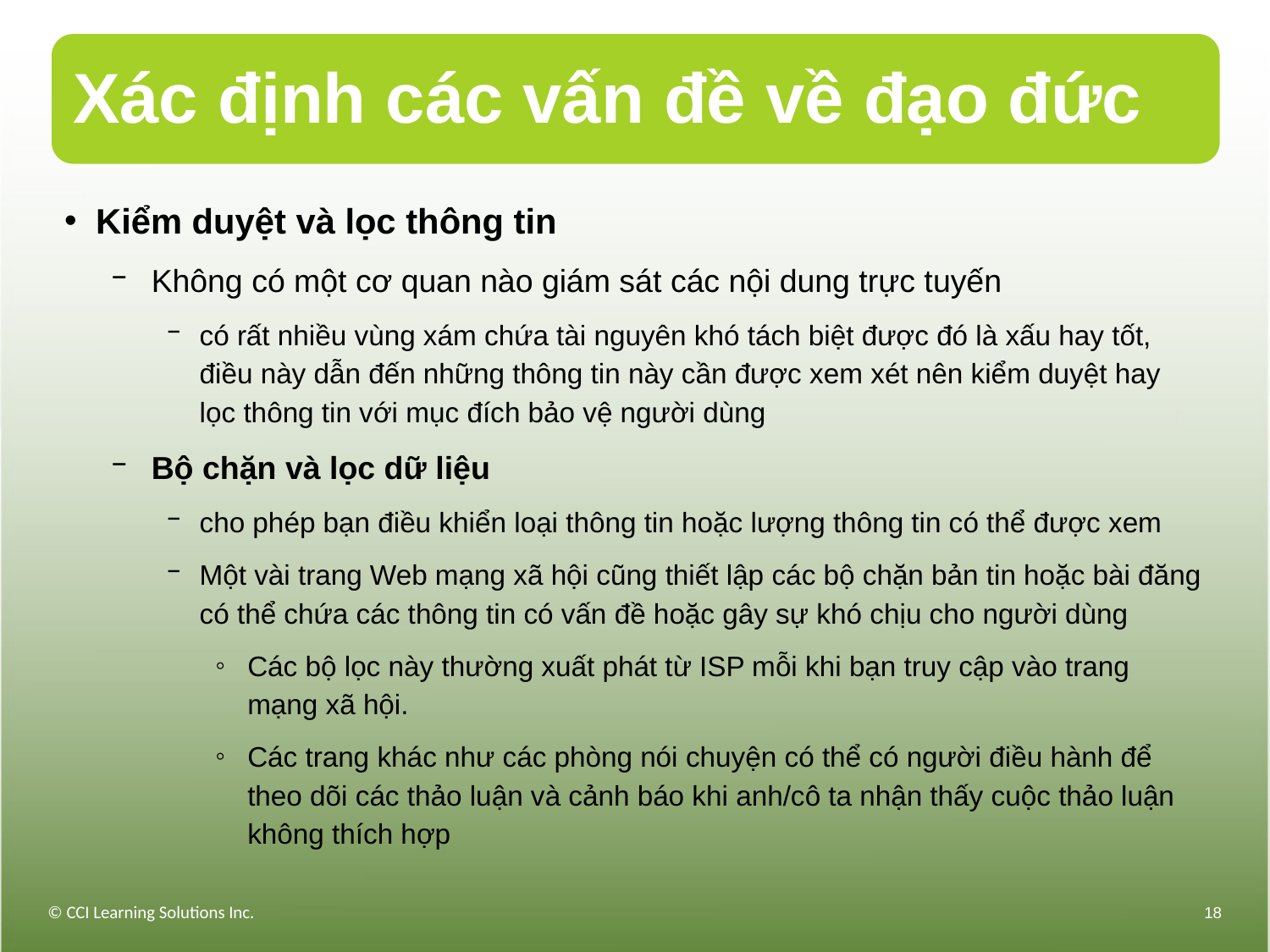

# Xác định các vấn đề về đạo đức
Kiểm duyệt và lọc thông tin
Không có một cơ quan nào giám sát các nội dung trực tuyến
có rất nhiều vùng xám chứa tài nguyên khó tách biệt được đó là xấu hay tốt, điều này dẫn đến những thông tin này cần được xem xét nên kiểm duyệt hay lọc thông tin với mục đích bảo vệ người dùng
Bộ chặn và lọc dữ liệu
cho phép bạn điều khiển loại thông tin hoặc lượng thông tin có thể được xem
Một vài trang Web mạng xã hội cũng thiết lập các bộ chặn bản tin hoặc bài đăng có thể chứa các thông tin có vấn đề hoặc gây sự khó chịu cho người dùng
Các bộ lọc này thường xuất phát từ ISP mỗi khi bạn truy cập vào trang mạng xã hội.
Các trang khác như các phòng nói chuyện có thể có người điều hành để theo dõi các thảo luận và cảnh báo khi anh/cô ta nhận thấy cuộc thảo luận không thích hợp
© CCI Learning Solutions Inc.
18